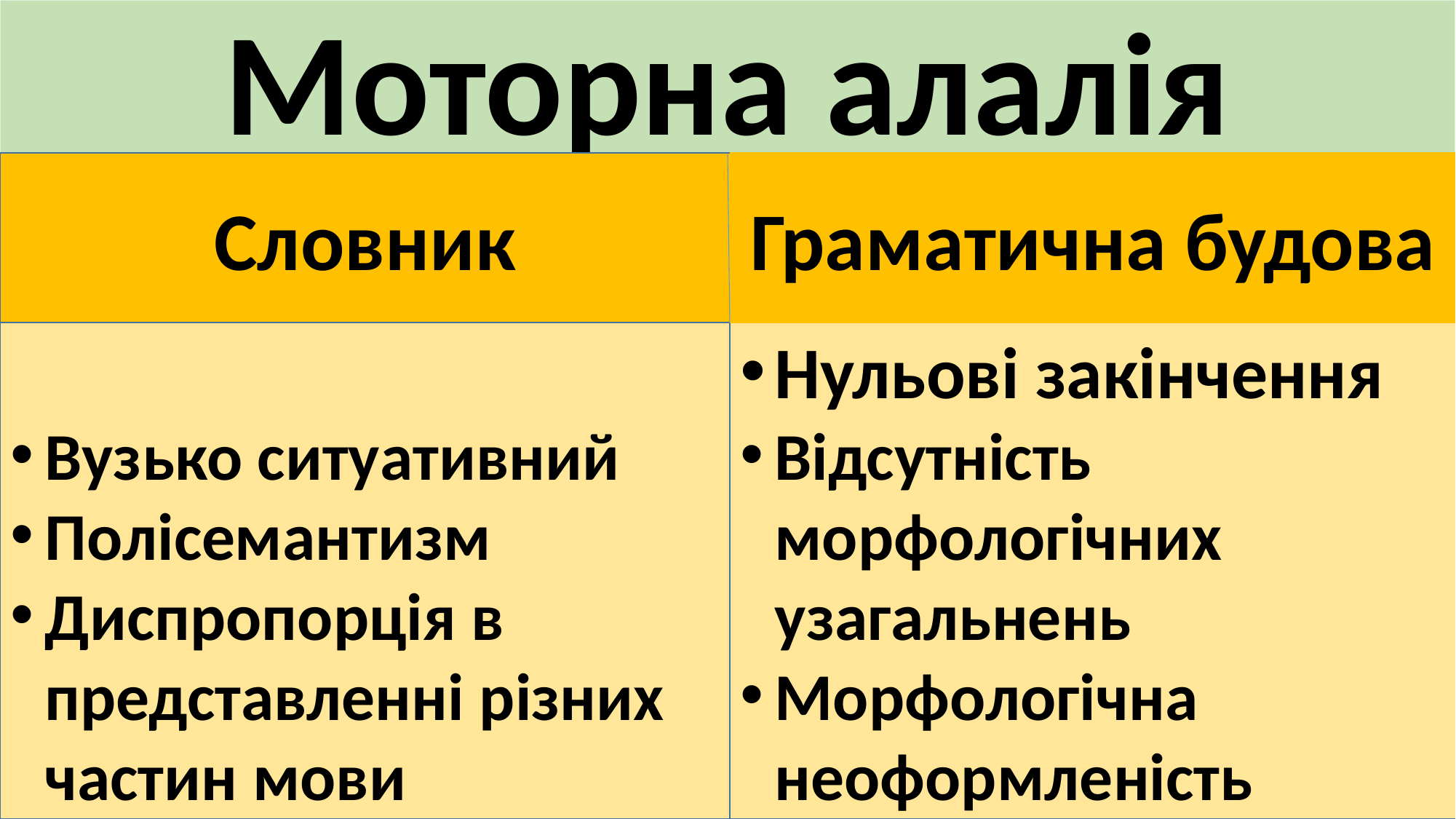

Моторна алалія
Вузько ситуативний
Полісемантизм
Диспропорція в представленні різних частин мови
Словник
Нульові закінчення
Відсутність морфологічних узагальнень
Морфологічна неоформленість
Граматична будова